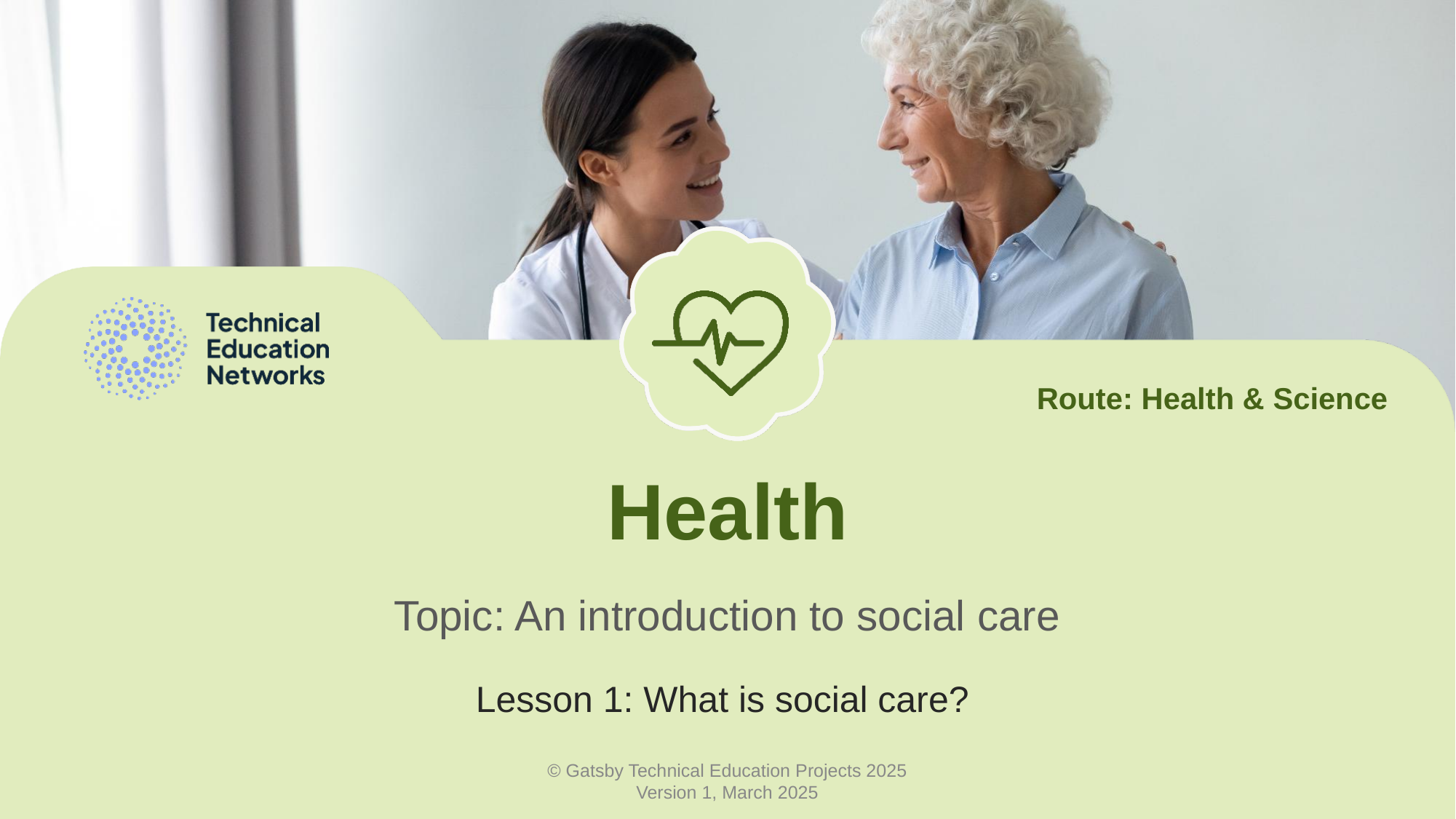

Route: Health & Science
# Health
Topic: An introduction to social care
Lesson 1: What is social care?